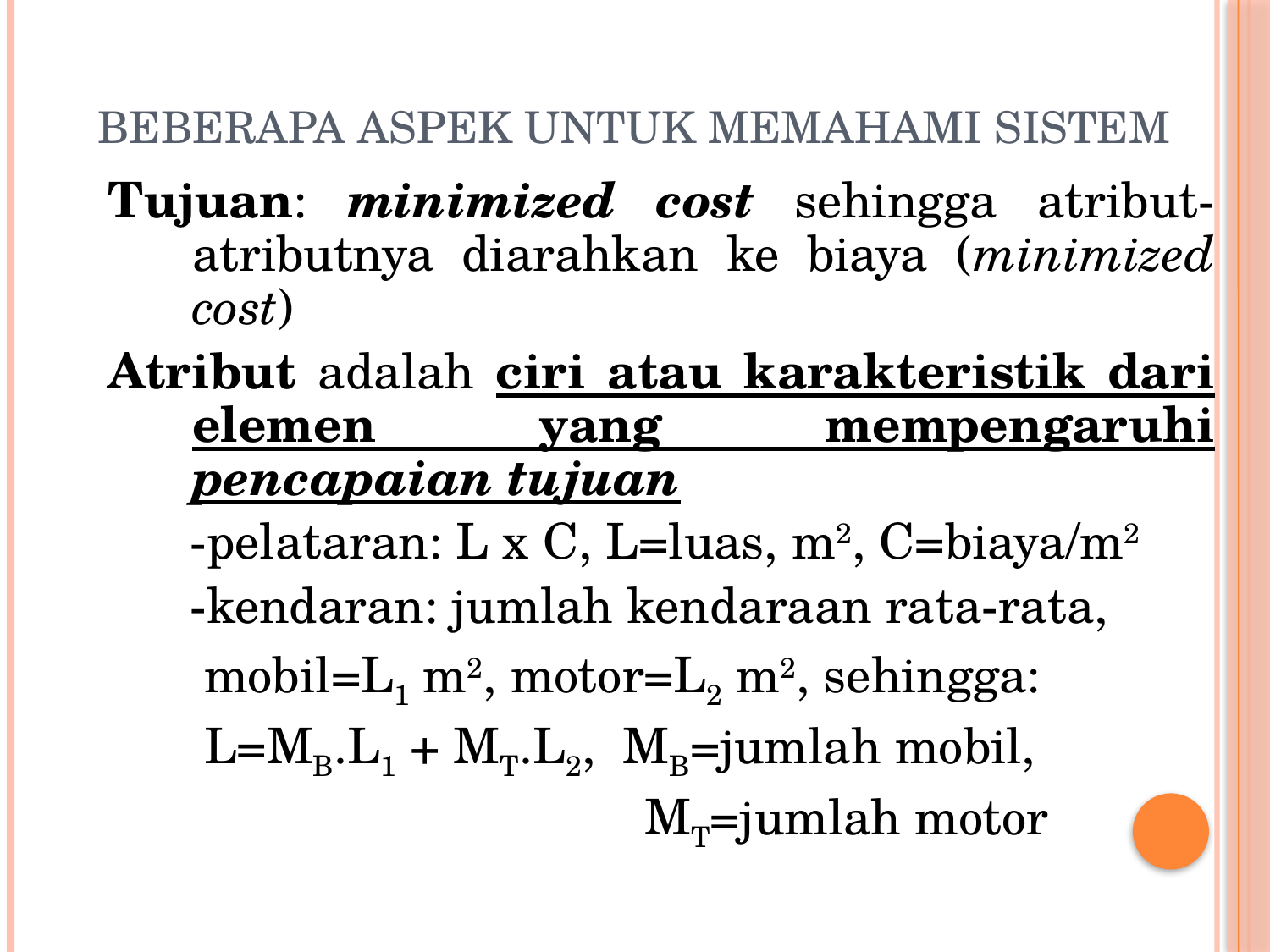

# Beberapa Aspek untuk Memahami Sistem
Tujuan: minimized cost sehingga atribut-atributnya diarahkan ke biaya (minimized cost)
Atribut adalah ciri atau karakteristik dari elemen yang mempengaruhi pencapaian tujuan
      -pelataran: L x C, L=luas, m2, C=biaya/m2
      -kendaran: jumlah kendaraan rata-rata,
       mobil=L1 m2, motor=L2 m2, sehingga:
       L=MB.L1 + MT.L2,  MB=jumlah mobil,
                                       MT=jumlah motor